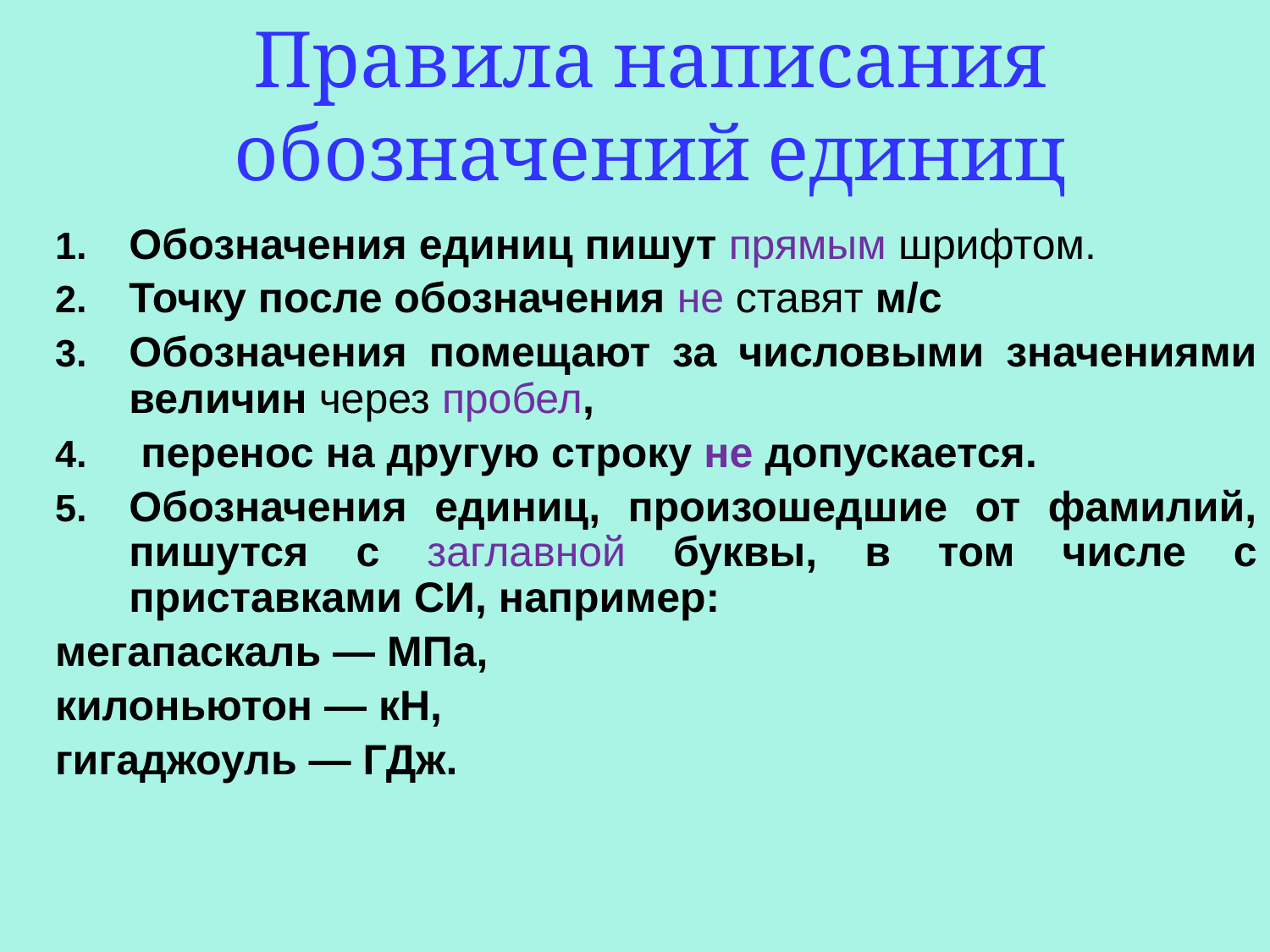

# Правила написания обозначений единиц
Обозначения единиц пишут прямым шрифтом.
Точку после обозначения не ставят м/с
Обозначения помещают за числовыми значениями величин через пробел,
 перенос на другую строку не допускается.
Обозначения единиц, произошедшие от фамилий, пишутся с заглавной буквы, в том числе с приставками СИ, например:
мегапаскаль — МПа,
килоньютон — кН,
гигаджоуль — ГДж.